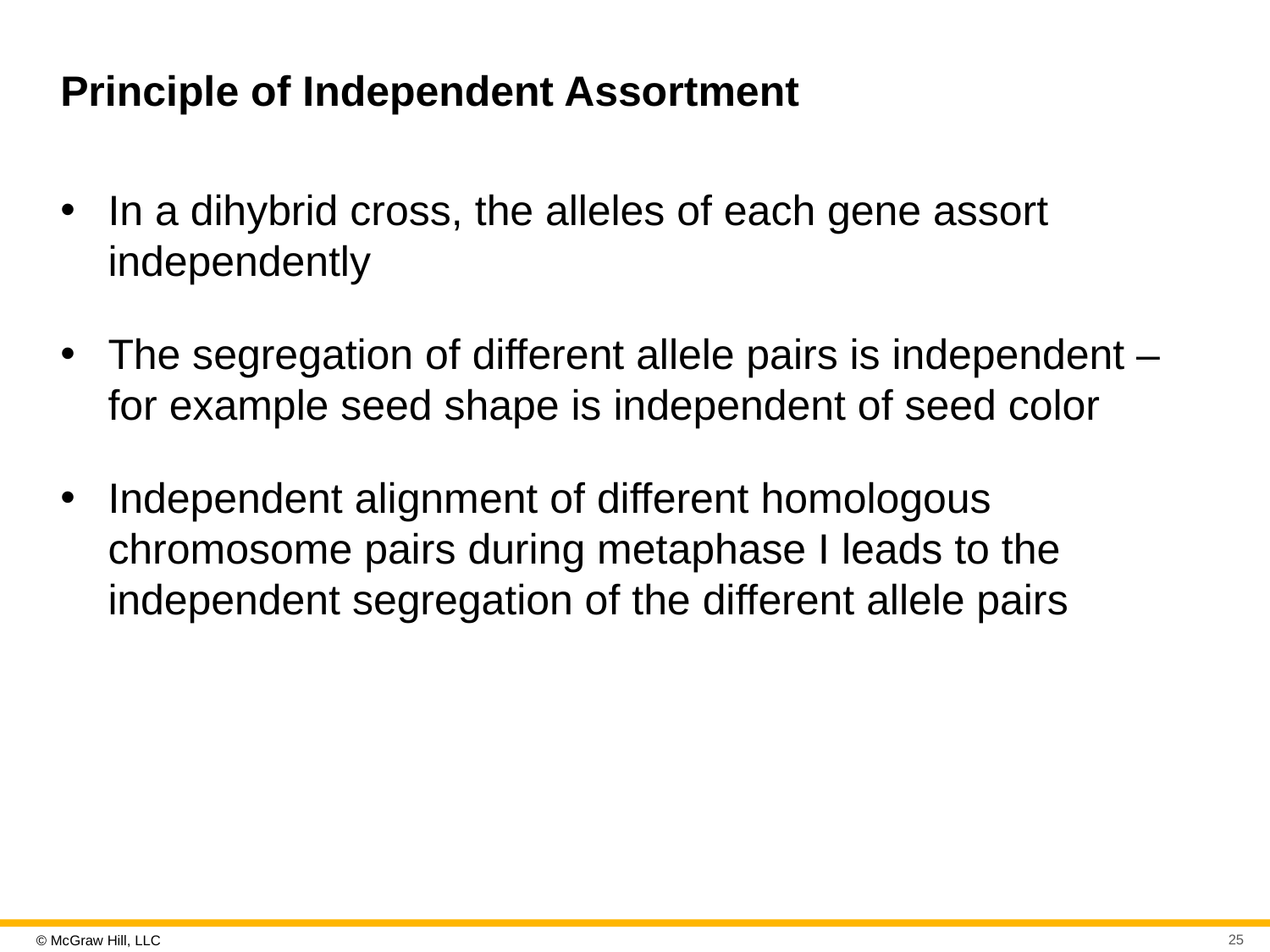

# Principle of Independent Assortment
In a dihybrid cross, the alleles of each gene assort independently
The segregation of different allele pairs is independent – for example seed shape is independent of seed color
Independent alignment of different homologous chromosome pairs during metaphase I leads to the independent segregation of the different allele pairs
25